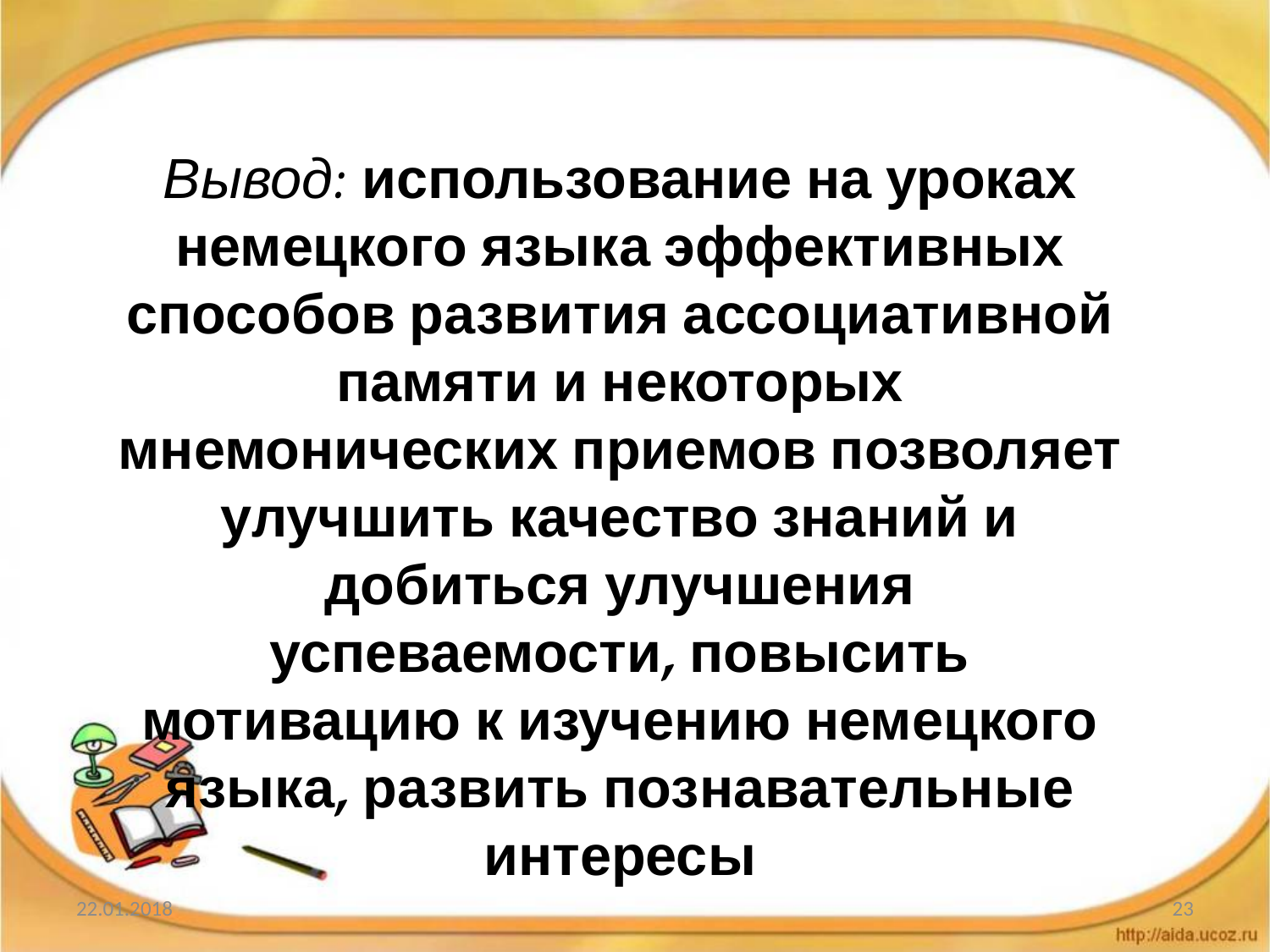

Вывод: использование на уроках немецкого языка эффективных способов развития ассоциативной памяти и некоторых мнемонических приемов позволяет улучшить качество знаний и добиться улучшения успеваемости, повысить мотивацию к изучению немецкого языка, развить познавательные интересы
22.01.2018
23